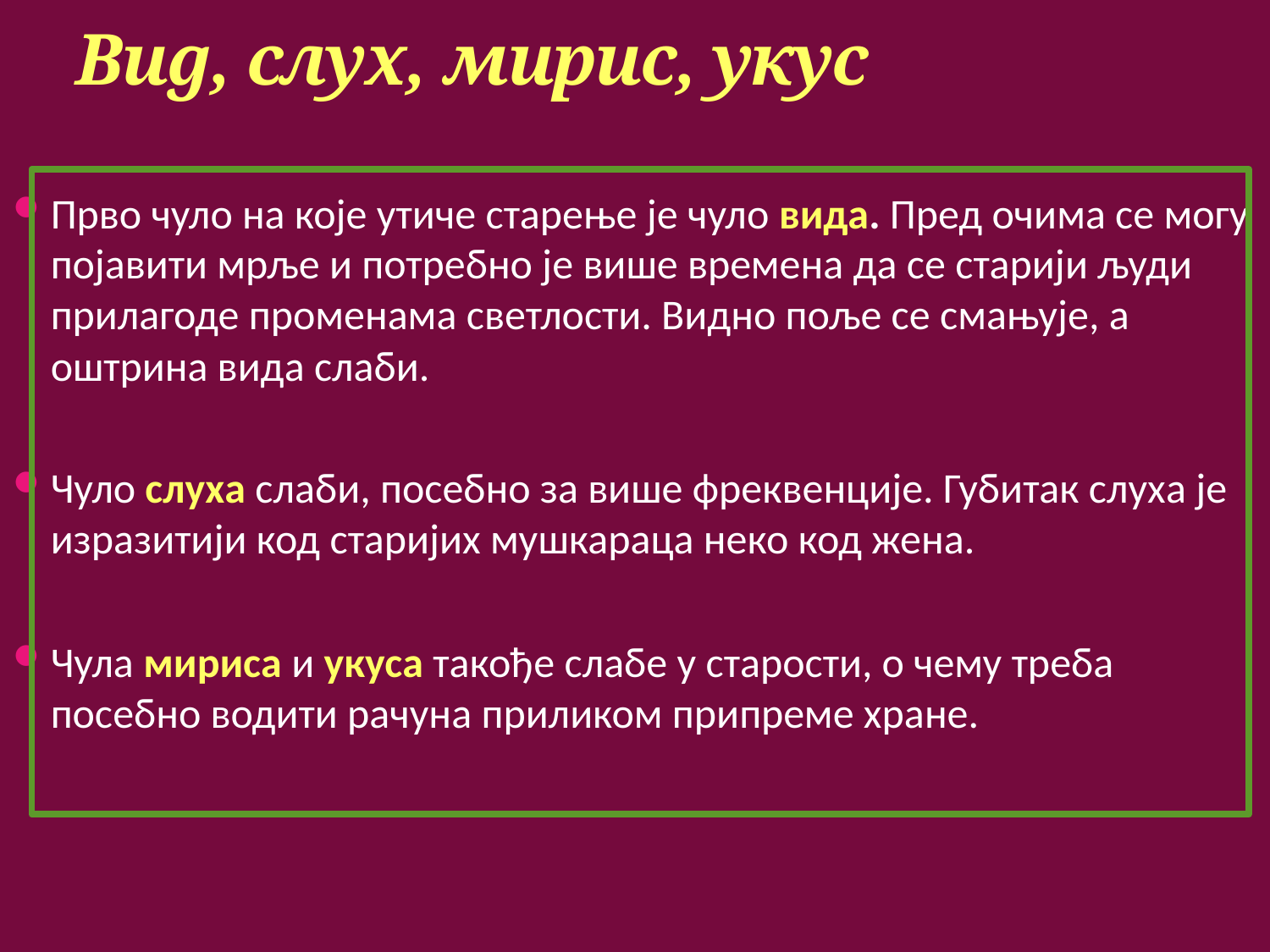

# Вид, слух, мирис, укус

Прво чуло на које утиче старење је чуло вида. Пред очима се могу појавити мрље и потребно је више времена да се старији људи прилагоде променама светлости. Видно поље се смањује, а оштрина вида слаби.

Чуло слуха слаби, посебно за више фреквенције. Губитак слуха је изразитији код старијих мушкараца неко код жена.

Чула мириса и укуса такође слабе у старости, о чему треба посебно водити рачуна приликом припреме хране.